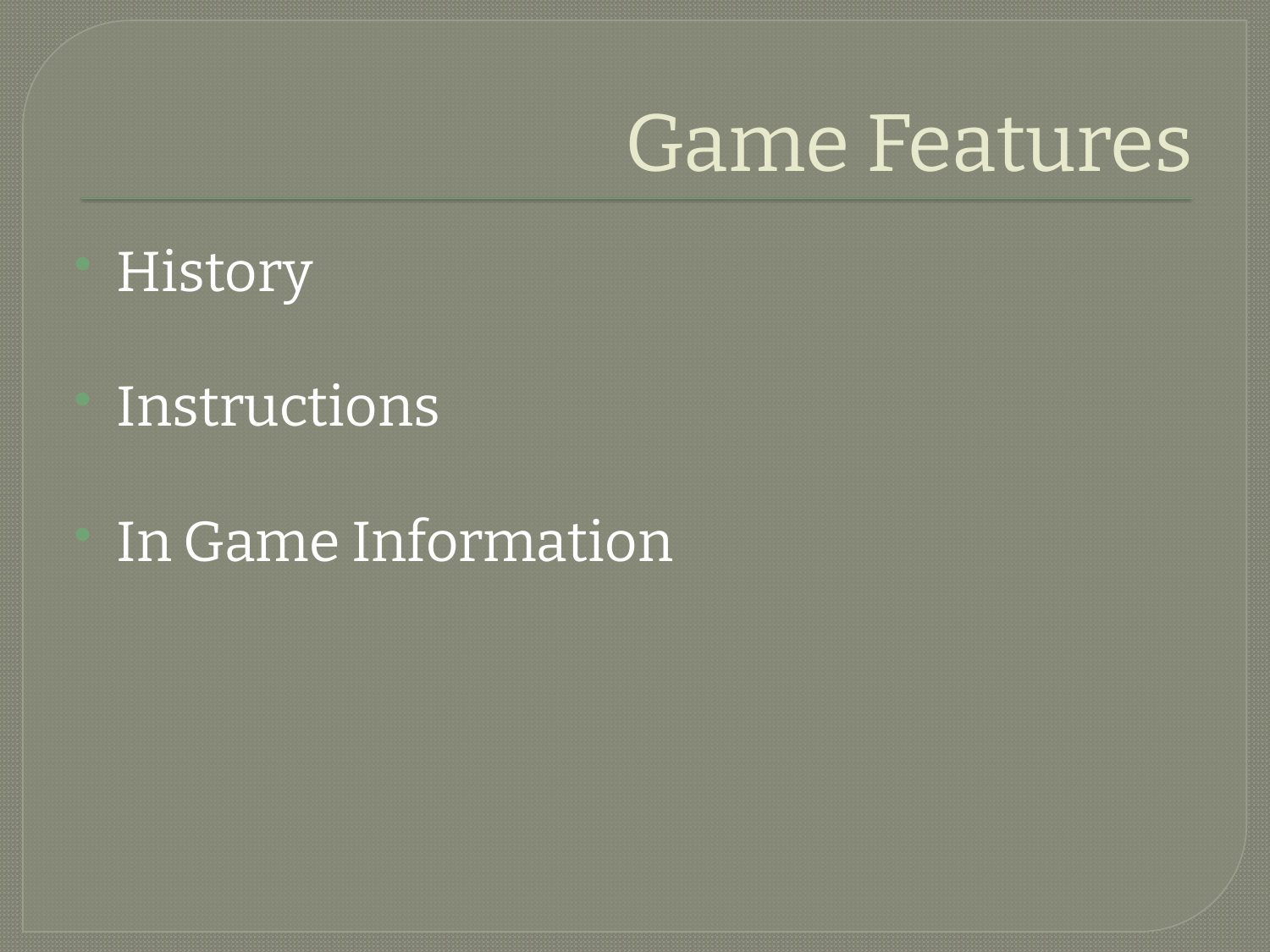

# Game Features
History

Instructions

In Game Information